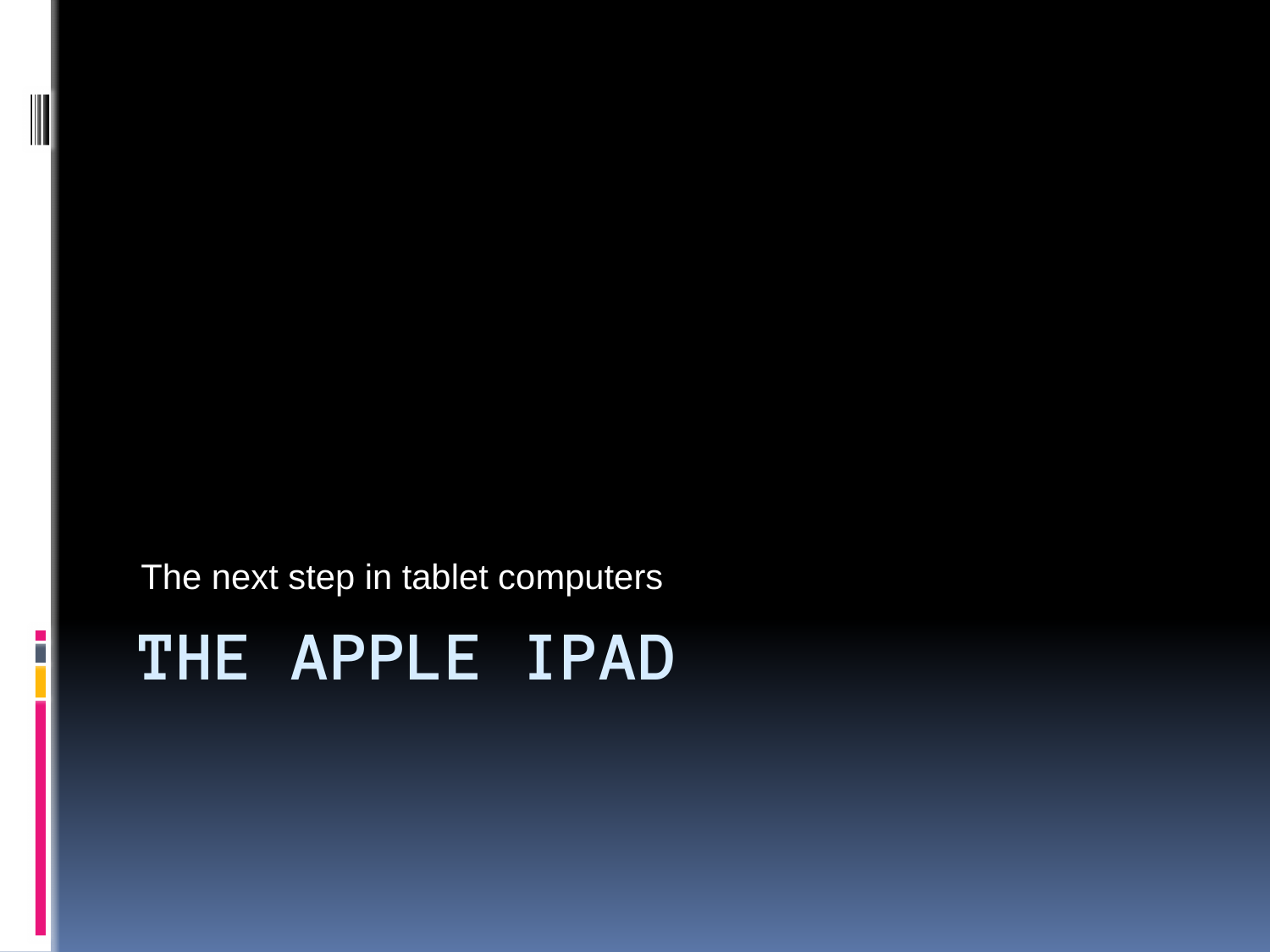

The next step in tablet computers
# The Apple iPad